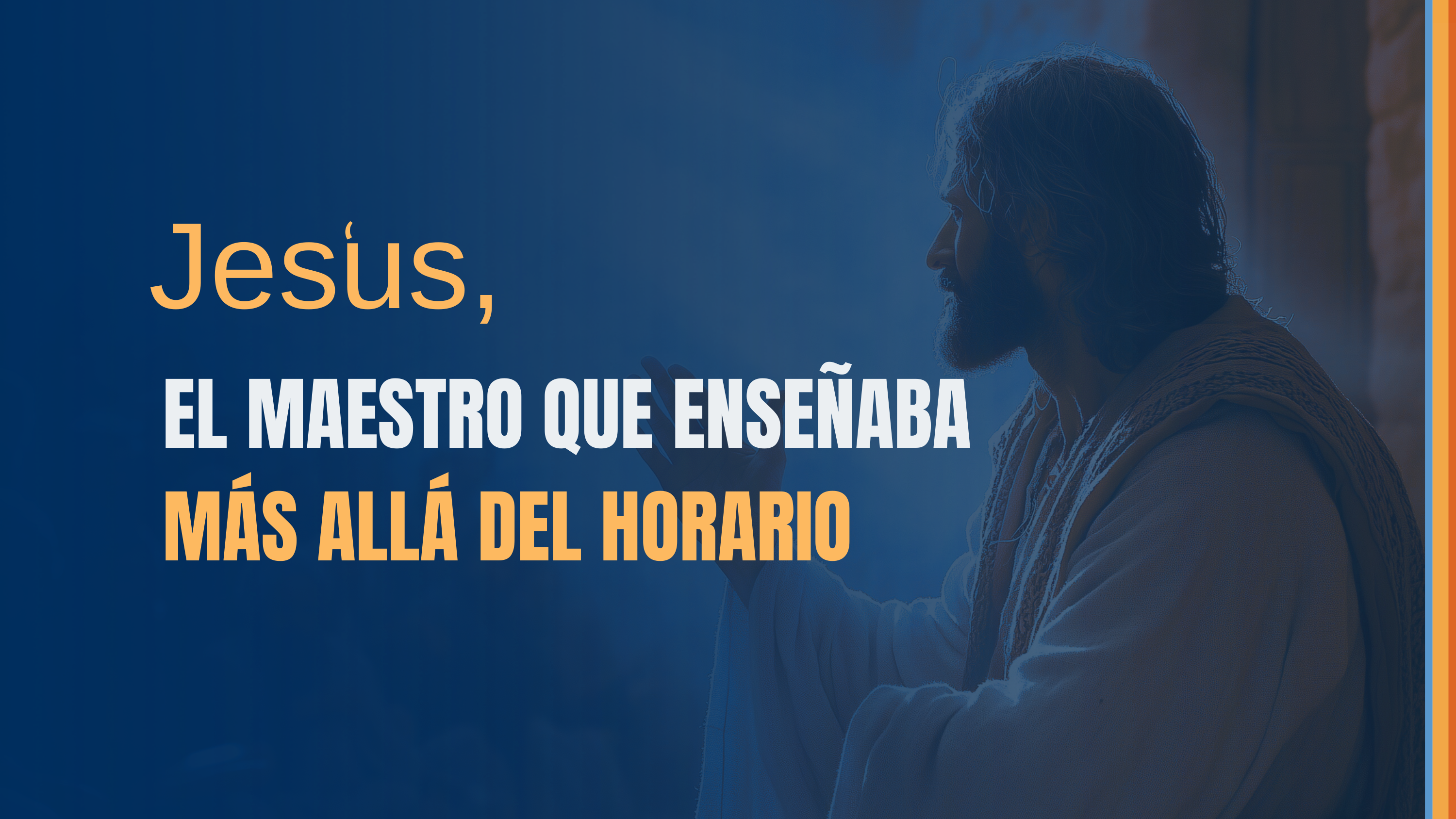

Jesus,
‘
EL MAESTRO QUE ENSEÑABA
MÁS ALLÁ DEL HORARIO